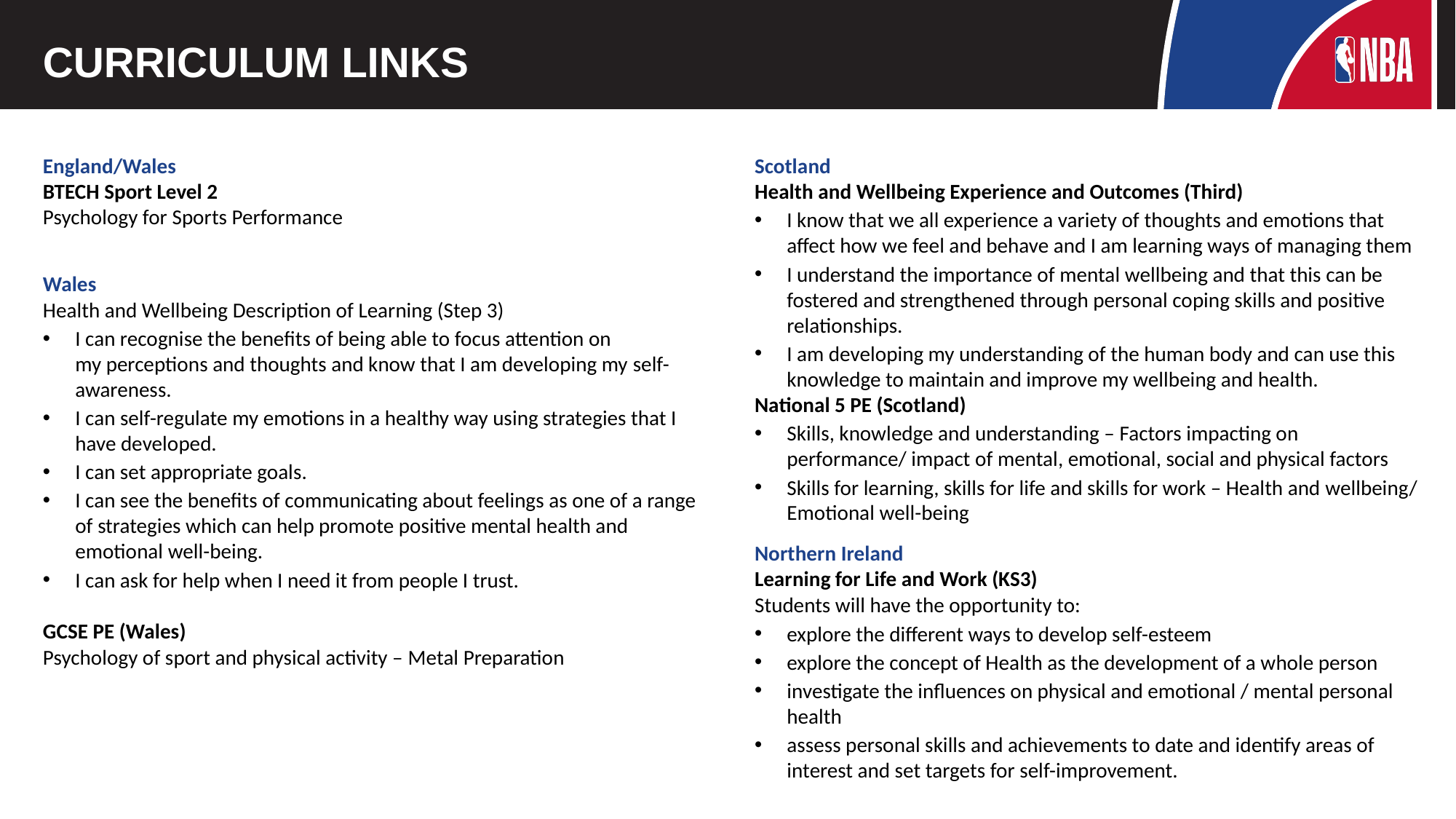

# CURRICULUM LINKS
England/Wales
BTECH Sport Level 2
Psychology for Sports Performance

Wales
Health and Wellbeing Description of Learning (Step 3)
I can recognise the benefits of being able to focus attention on my perceptions and thoughts and know that I am developing my self-awareness.
I can self-regulate my emotions in a healthy way using strategies that I have developed.
I can set appropriate goals.
I can see the benefits of communicating about feelings as one of a range of strategies which can help promote positive mental health and emotional well-being.
I can ask for help when I need it from people I trust.

GCSE PE (Wales)
Psychology of sport and physical activity – Metal Preparation

Scotland
Health and Wellbeing Experience and Outcomes (Third)
I know that we all experience a variety of thoughts and emotions that affect how we feel and behave and I am learning ways of managing them
I understand the importance of mental wellbeing and that this can be fostered and strengthened through personal coping skills and positive relationships.
I am developing my understanding of the human body and can use this knowledge to maintain and improve my wellbeing and health.
National 5 PE (Scotland)
Skills, knowledge and understanding – Factors impacting on performance/ impact of mental, emotional, social and physical factors
Skills for learning, skills for life and skills for work – Health and wellbeing/ Emotional well-being
Northern Ireland
Learning for Life and Work (KS3)
Students will have the opportunity to:
explore the different ways to develop self-esteem
explore the concept of Health as the development of a whole person
investigate the influences on physical and emotional / mental personal health
assess personal skills and achievements to date and identify areas of interest and set targets for self-improvement.